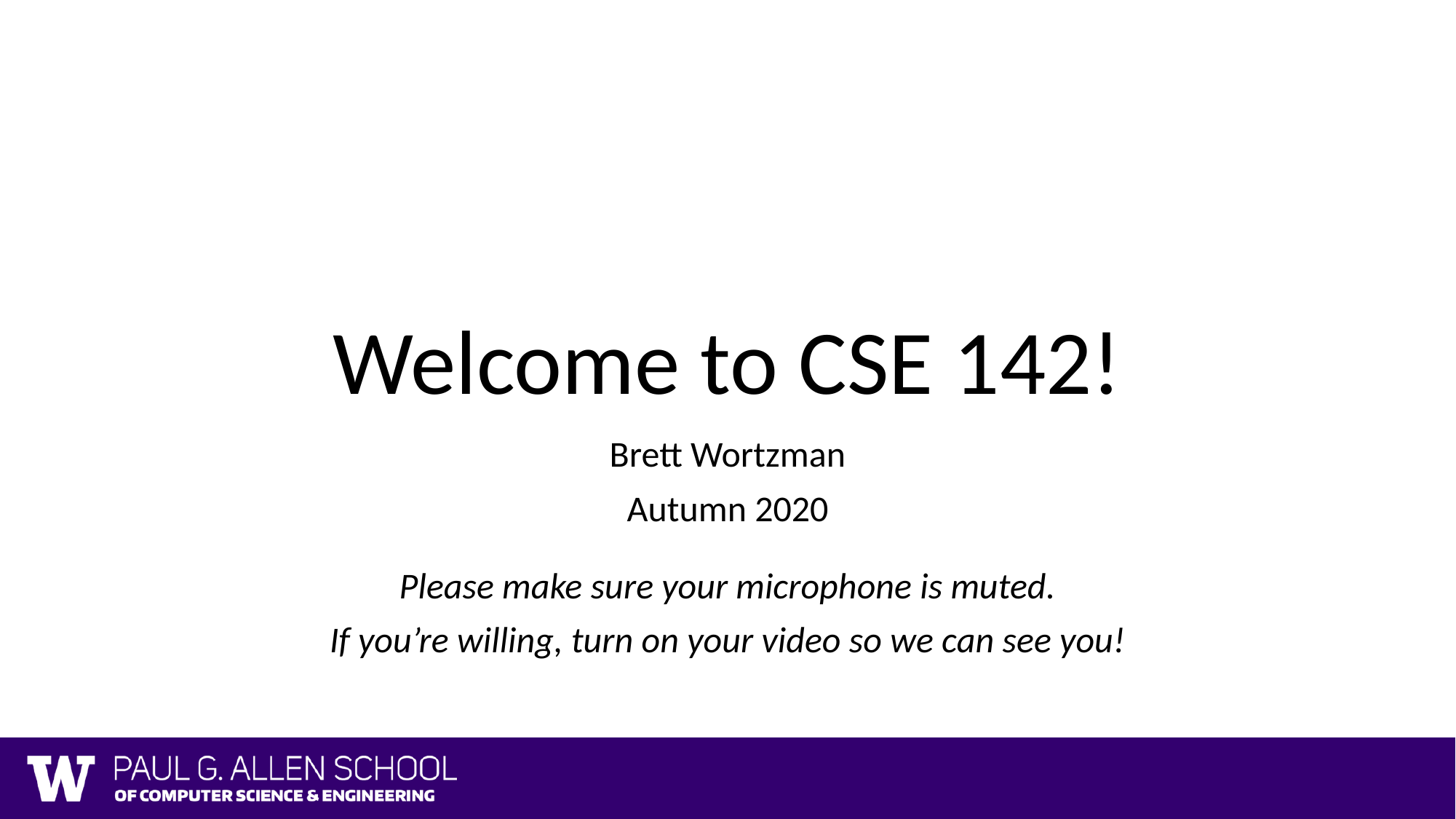

# Welcome to CSE 142!
Brett Wortzman
Autumn 2020
Please make sure your microphone is muted.
If you’re willing, turn on your video so we can see you!